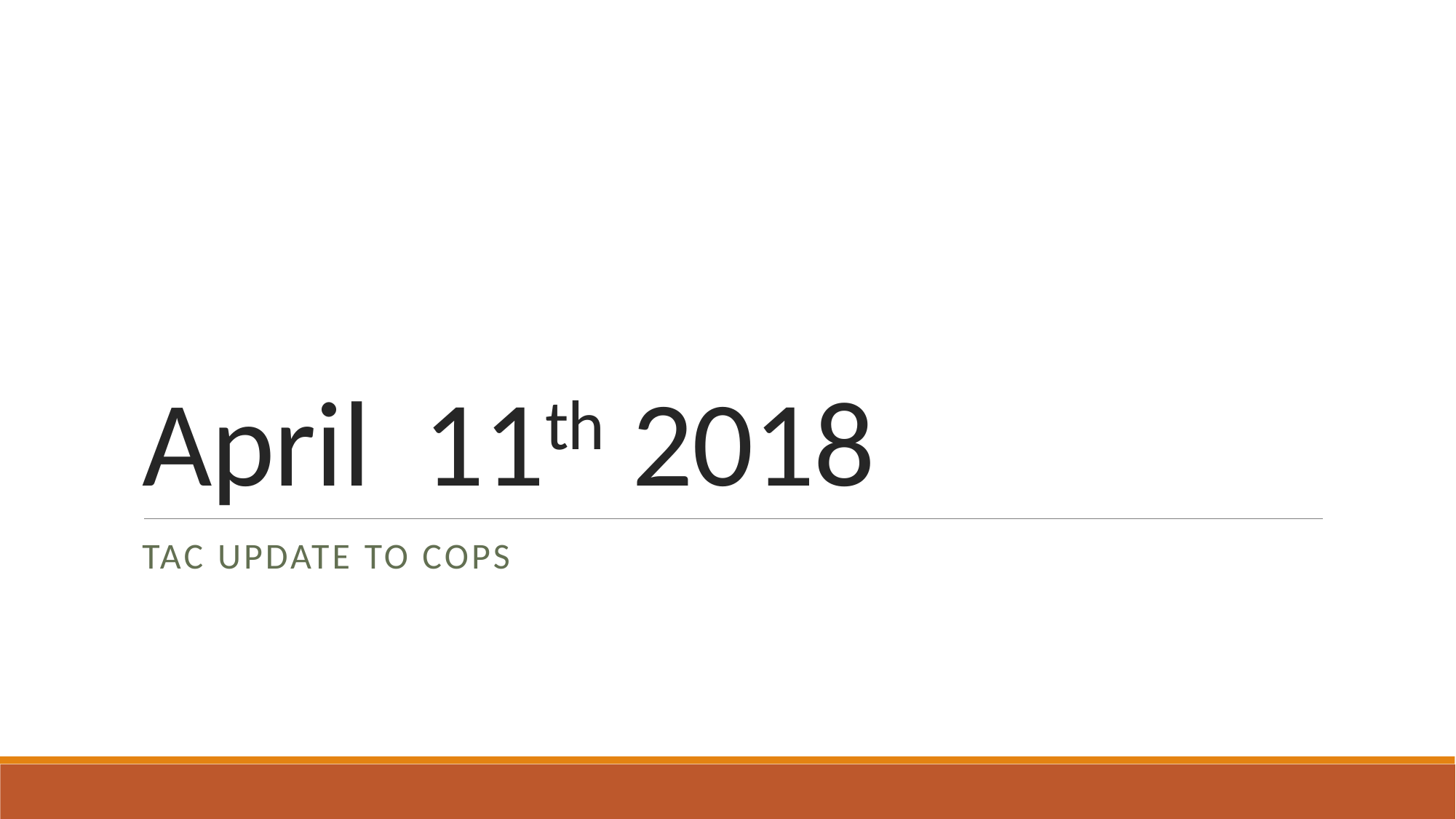

# April  11th 2018
TAC Update to COPS